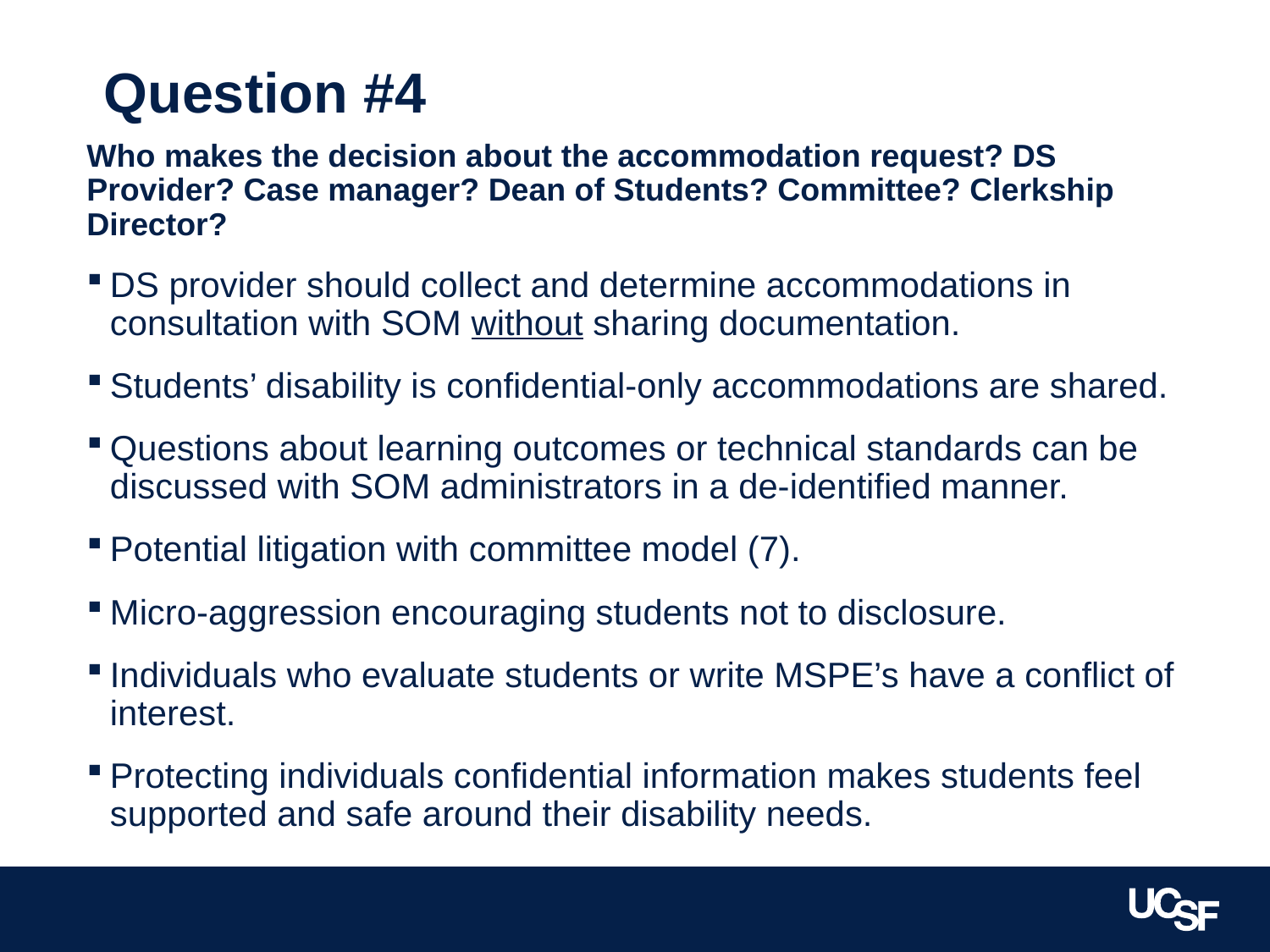

# Question #4
Who makes the decision about the accommodation request? DS Provider? Case manager? Dean of Students? Committee? Clerkship Director?
DS provider should collect and determine accommodations in consultation with SOM without sharing documentation.
Students’ disability is confidential-only accommodations are shared.
Questions about learning outcomes or technical standards can be discussed with SOM administrators in a de-identified manner.
Potential litigation with committee model (7).
Micro-aggression encouraging students not to disclosure.
Individuals who evaluate students or write MSPE’s have a conflict of interest.
Protecting individuals confidential information makes students feel supported and safe around their disability needs.